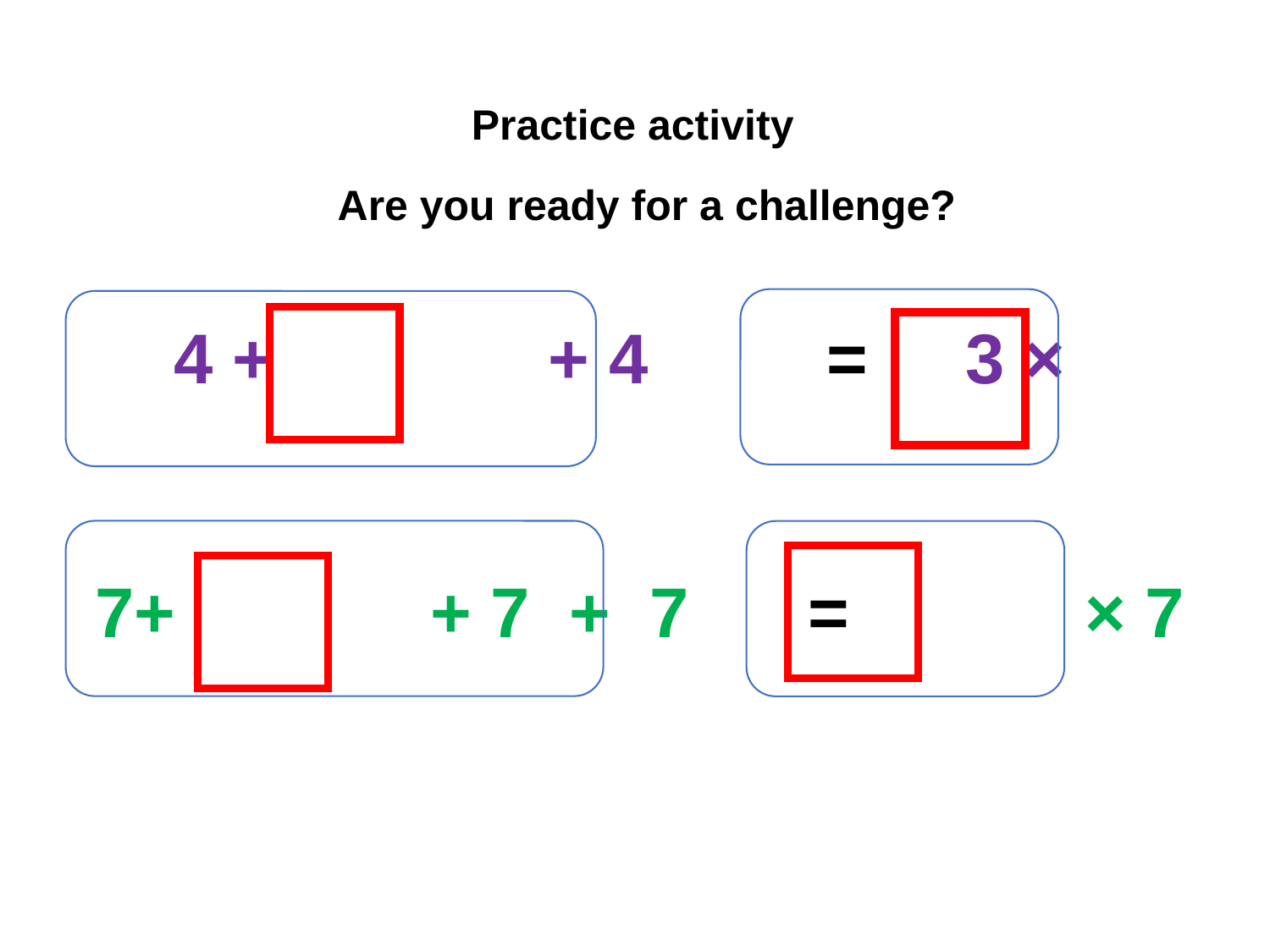

Practice activity

Are you ready for a challenge?

      4 +              + 4         =     3 ×

  7+             + 7  +  7      =            × 7